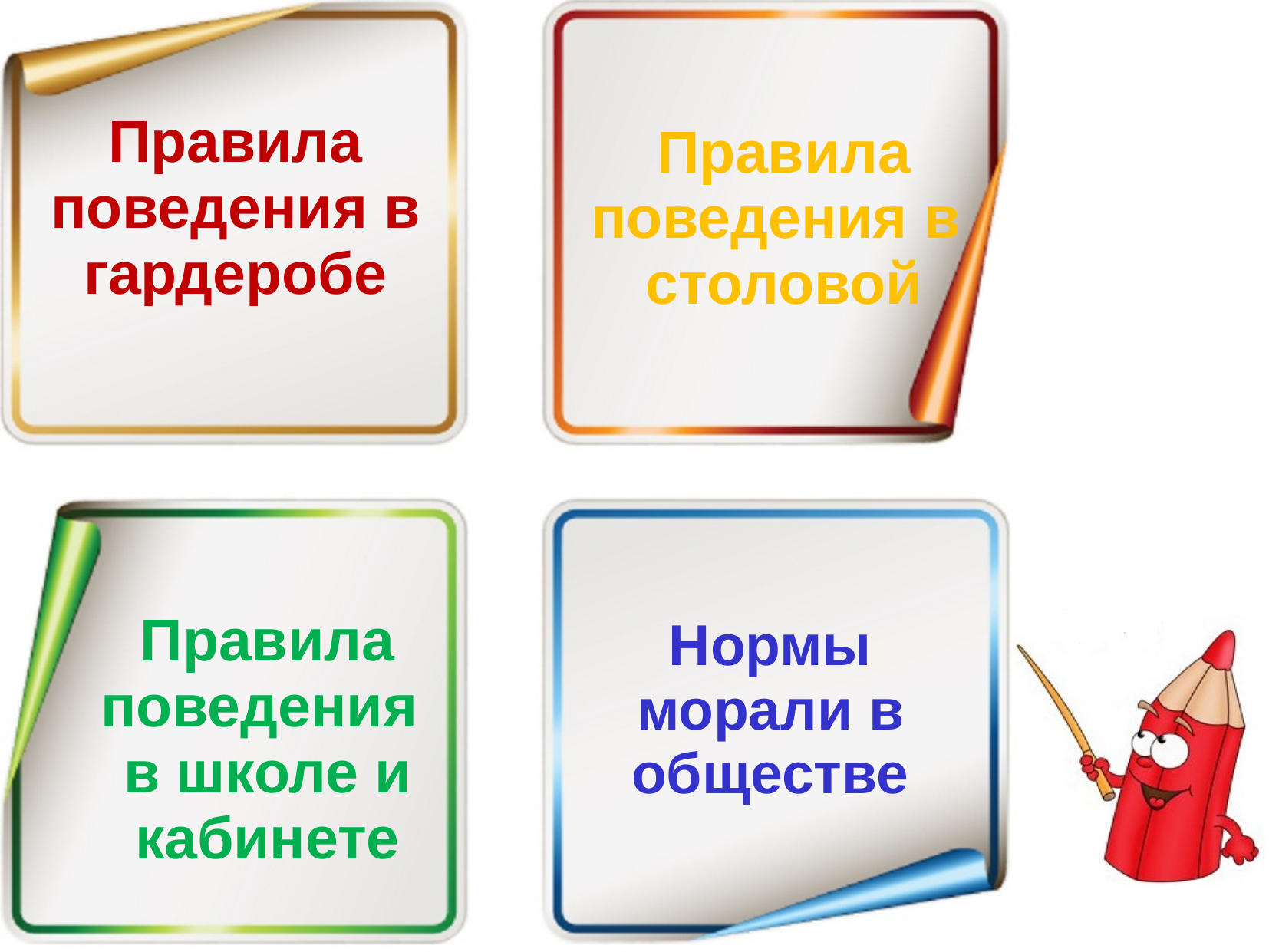

Правила поведения в гардеробе
Правила поведения в  столовой
Правила поведения
в школе и кабинете
Нормы морали в обществе